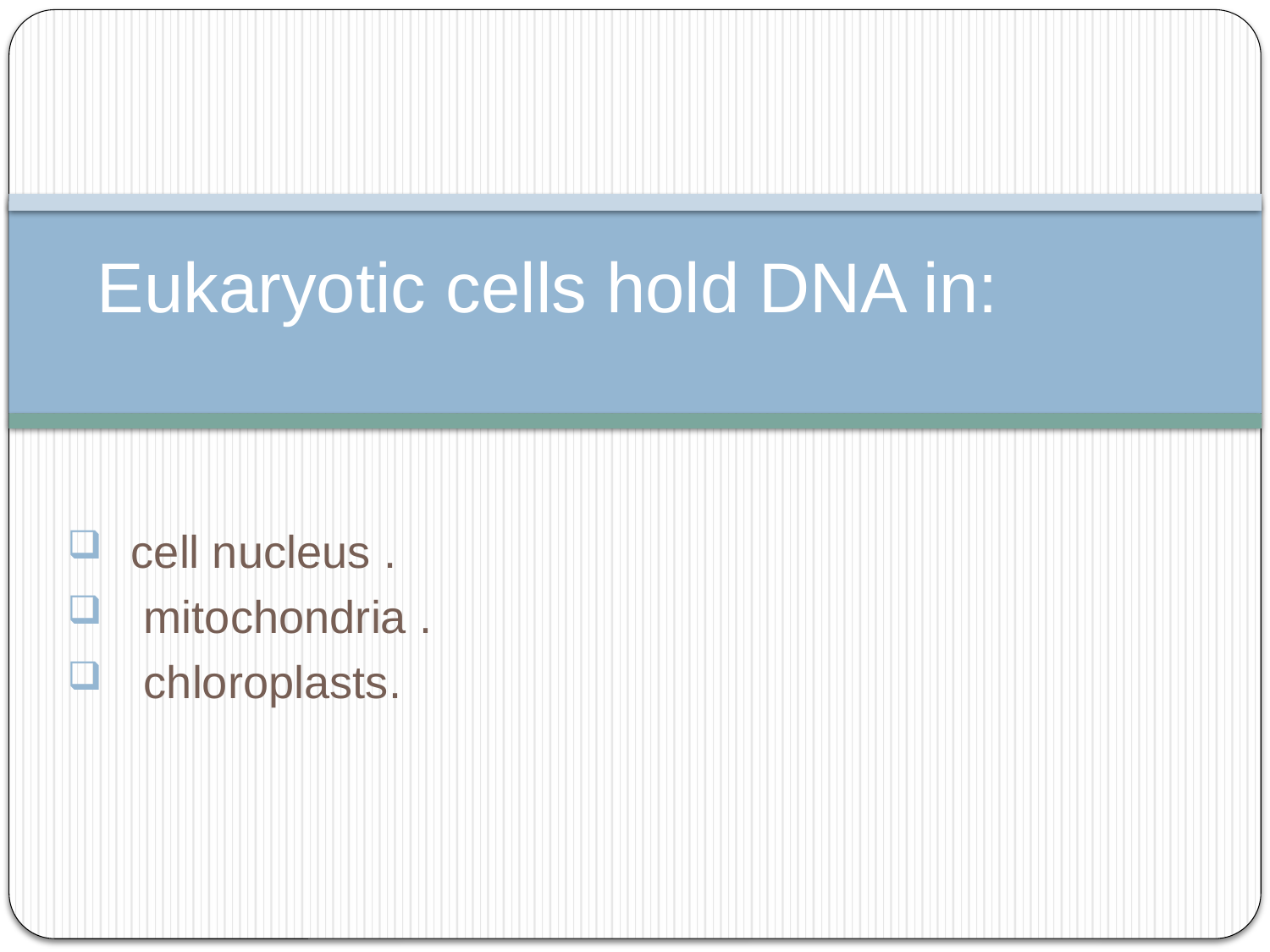

# Eukaryotic cells hold DNA in:
cell nucleus .
 mitochondria .
 chloroplasts.